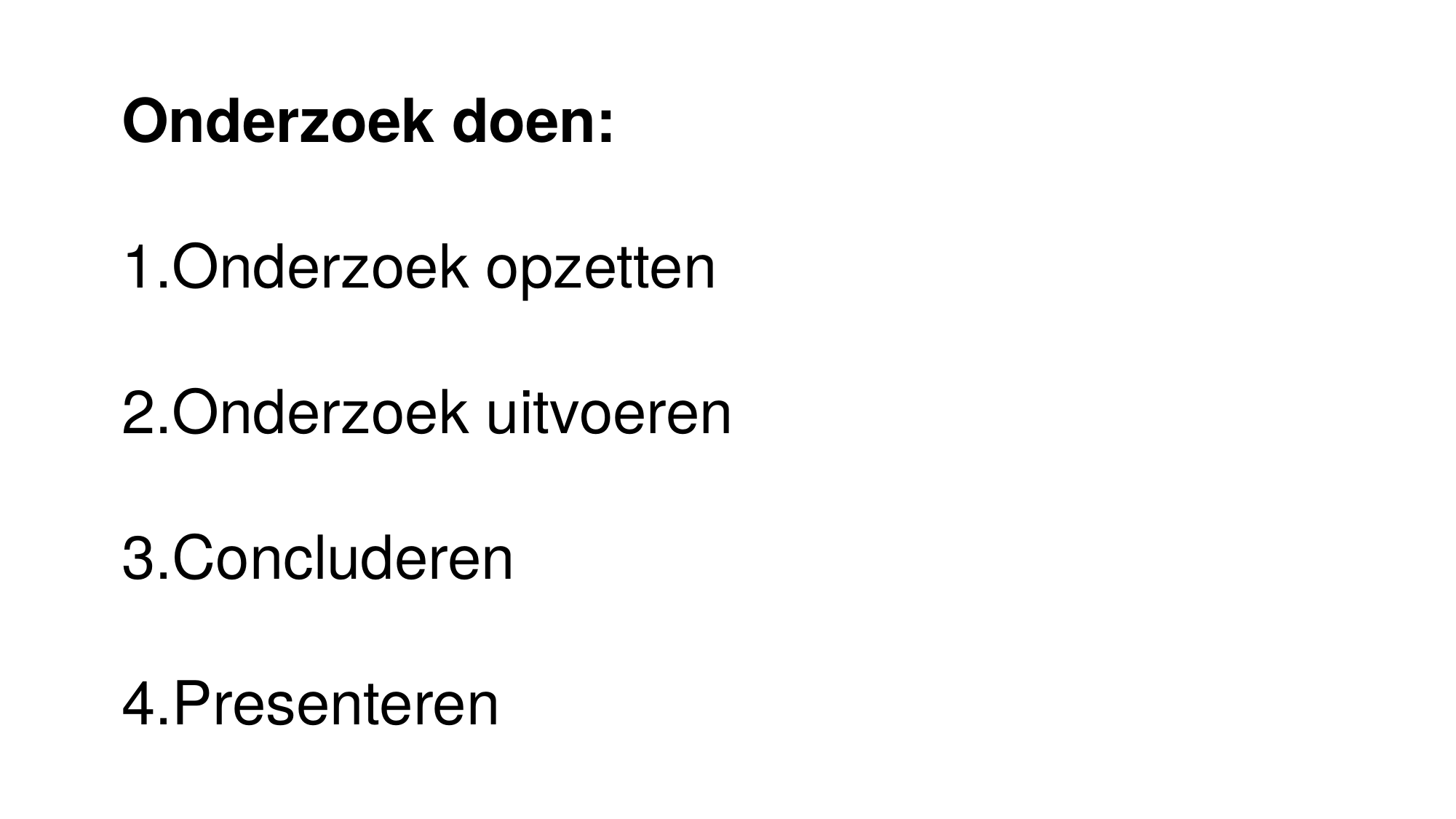

Onderzoek doen:

Onderzoek opzetten

Onderzoek uitvoeren

Concluderen

Presenteren